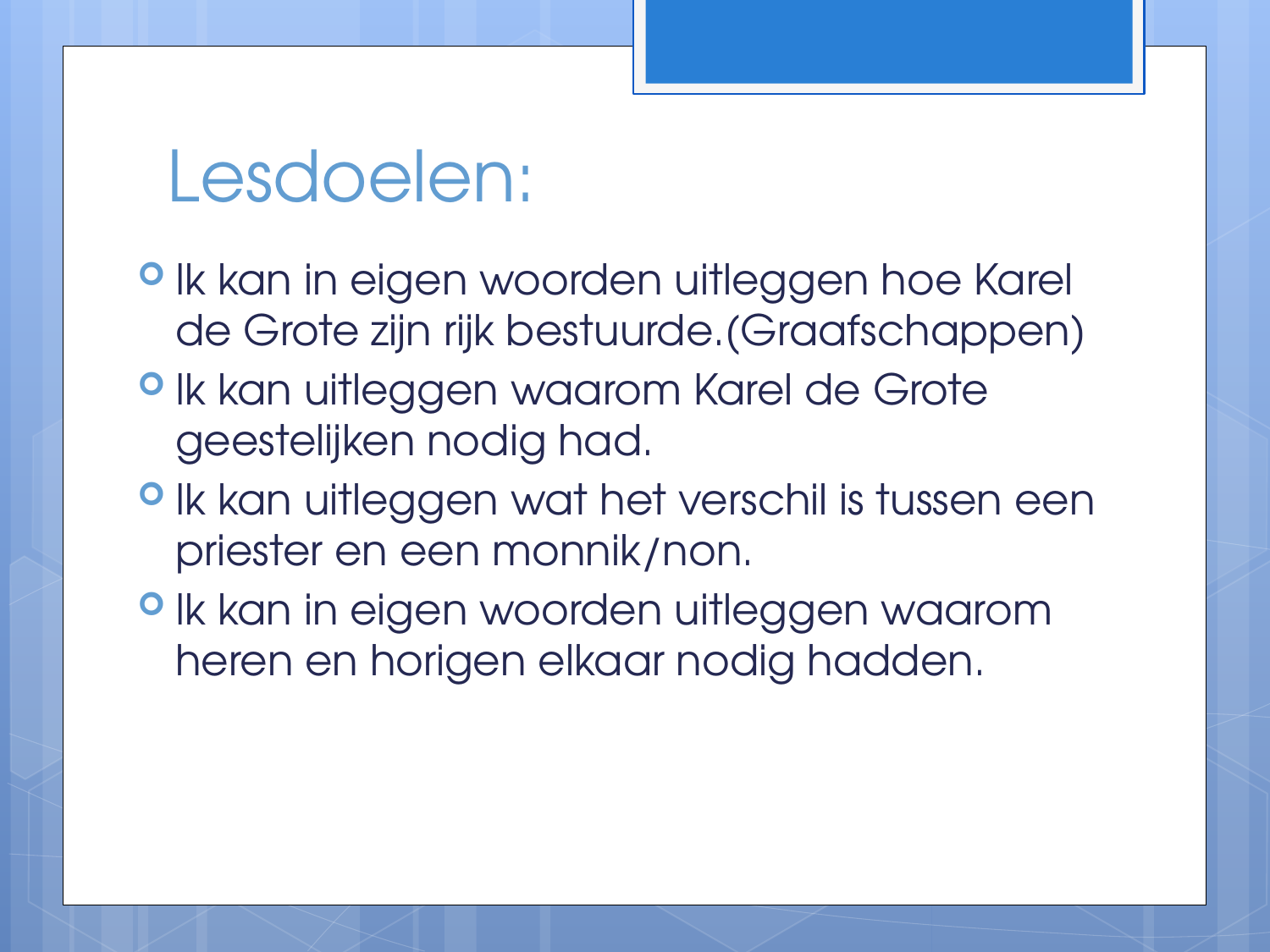

# Lesdoelen:
Ik kan in eigen woorden uitleggen hoe Karel de Grote zijn rijk bestuurde.(Graafschappen)
Ik kan uitleggen waarom Karel de Grote geestelijken nodig had.
Ik kan uitleggen wat het verschil is tussen een priester en een monnik/non.
Ik kan in eigen woorden uitleggen waarom heren en horigen elkaar nodig hadden.